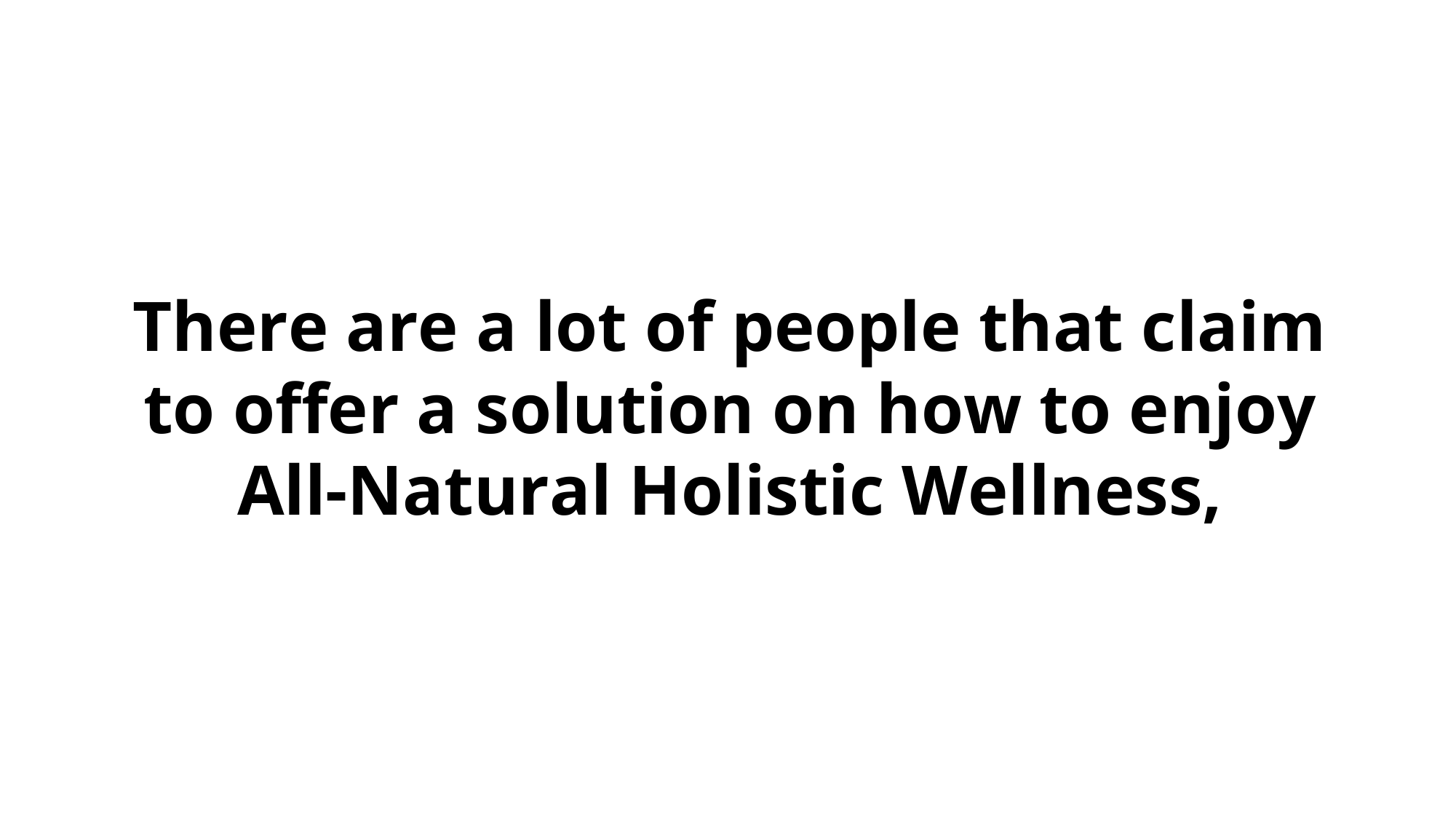

There are a lot of people that claim to offer a solution on how to enjoy All-Natural Holistic Wellness,